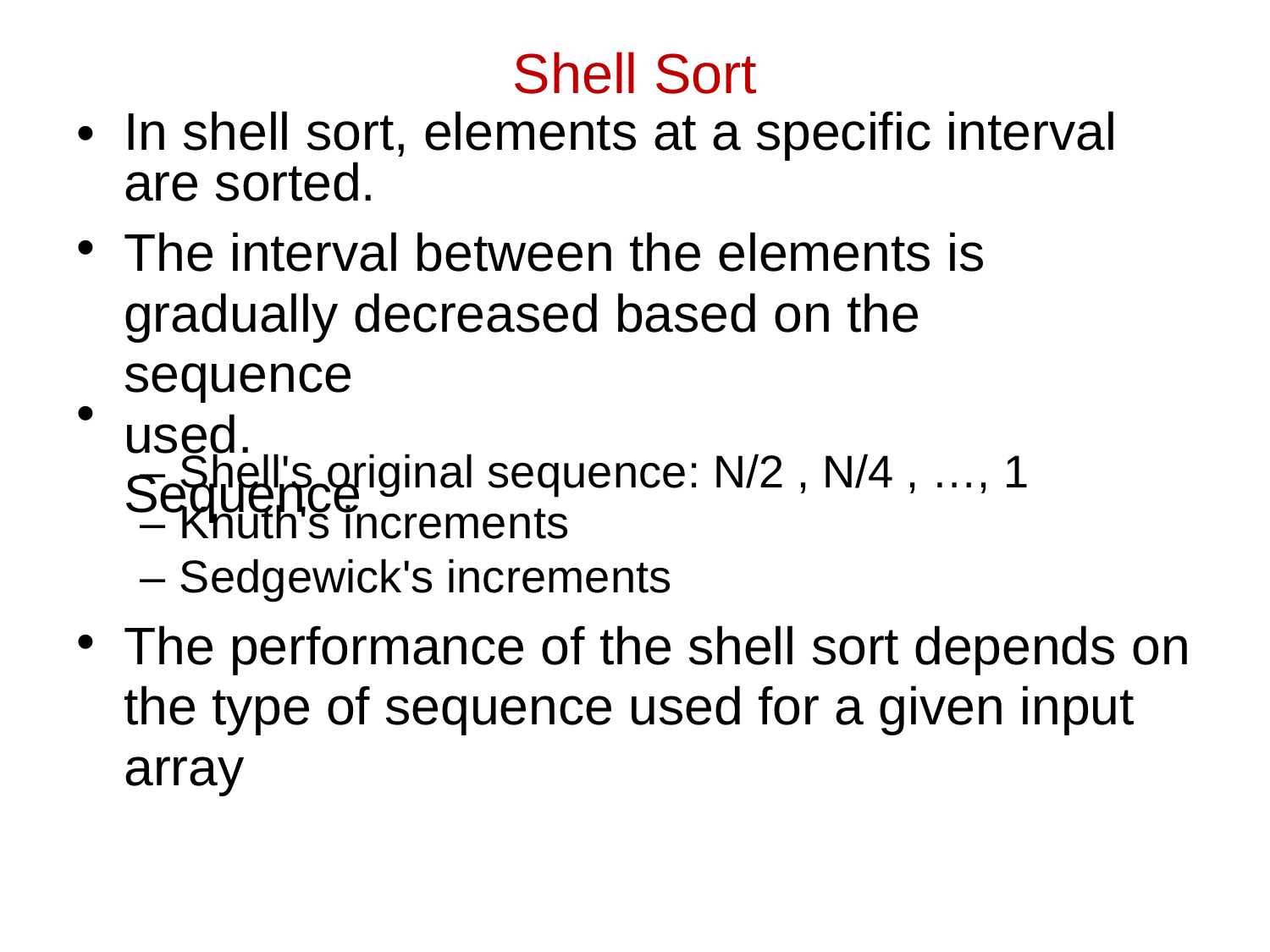

Shell Sort
In shell sort, elements at a specific interval are sorted.
The interval between the elements is
gradually decreased based on the sequence
used.
Sequence
•
•
•
–
–
–
Shell's original sequence: N/2 , N/4 , …, 1
Knuth's increments
Sedgewick's increments
•
The performance of the shell sort depends on
the type of sequence used for a given input
array